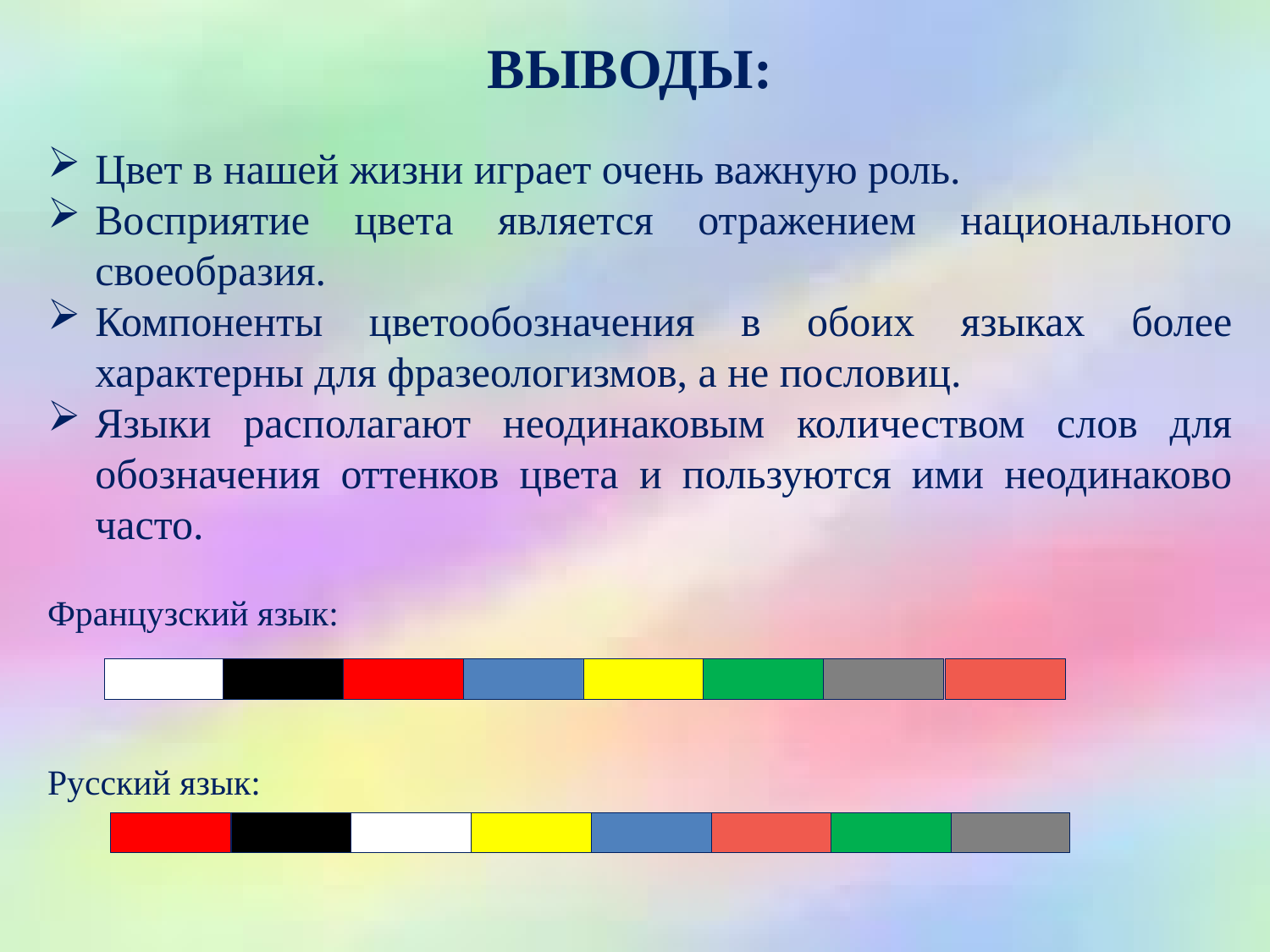

ВЫВОДЫ:
Цвет в нашей жизни играет очень важную роль.
Восприятие цвета является отражением национального своеобразия.
Компоненты цветообозначения в обоих языках более характерны для фразеологизмов, а не пословиц.
Языки располагают неодинаковым количеством слов для обозначения оттенков цвета и пользуются ими неодинаково часто.

Французский язык:

Русский язык: